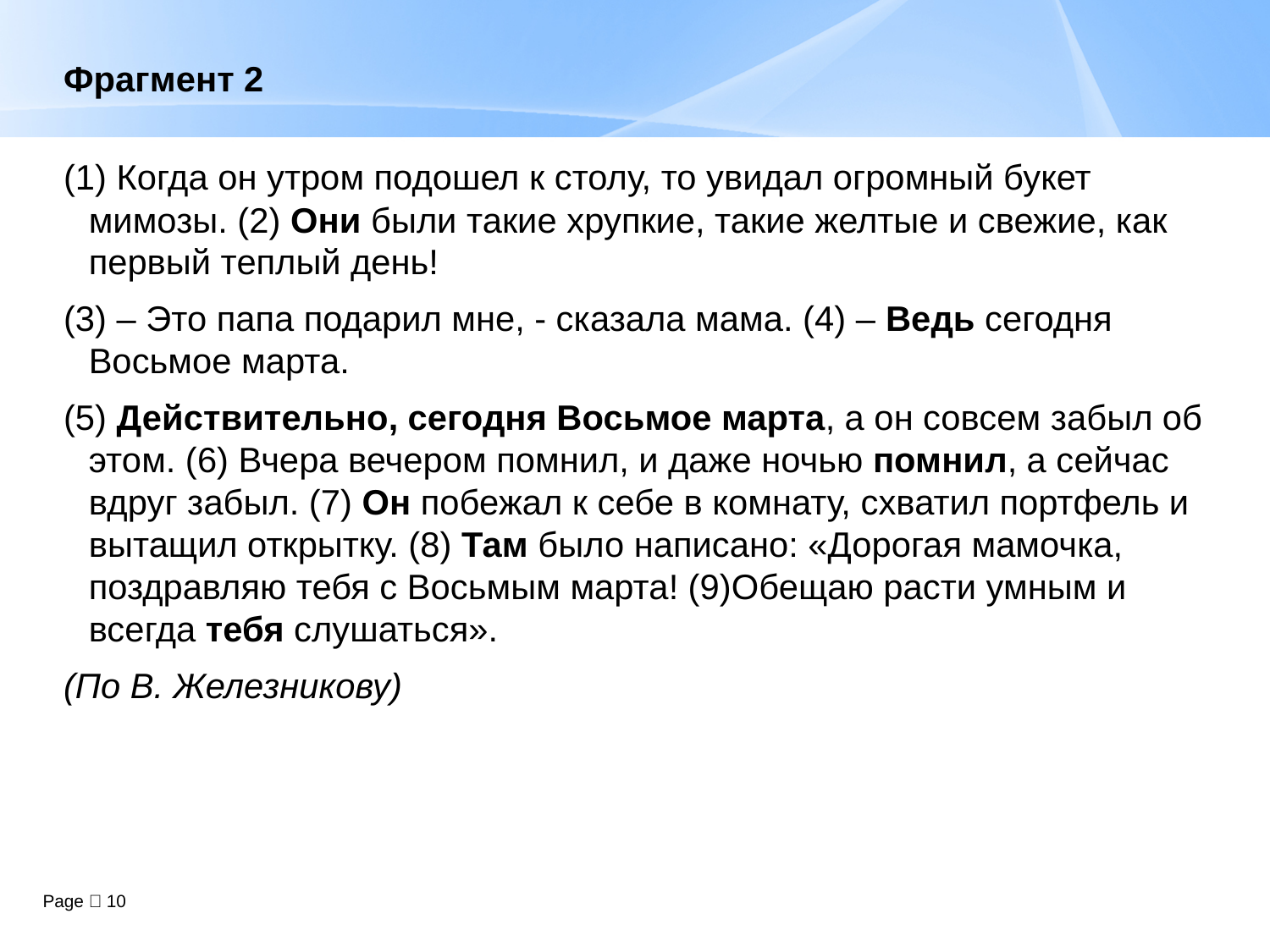

Фрагмент 2
(1) Когда он утром подошел к столу, то увидал огромный букет мимозы. (2) Они были такие хрупкие, такие желтые и свежие, как первый теплый день!
(3) – Это папа подарил мне, - сказала мама. (4) – Ведь сегодня Восьмое марта.
(5) Действительно, сегодня Восьмое марта, а он совсем забыл об этом. (6) Вчера вечером помнил, и даже ночью помнил, а сейчас вдруг забыл. (7) Он побежал к себе в комнату, схватил портфель и вытащил открытку. (8) Там было написано: «Дорогая мамочка, поздравляю тебя с Восьмым марта! (9)Обещаю расти умным и всегда тебя слушаться».
(По В. Железникову)